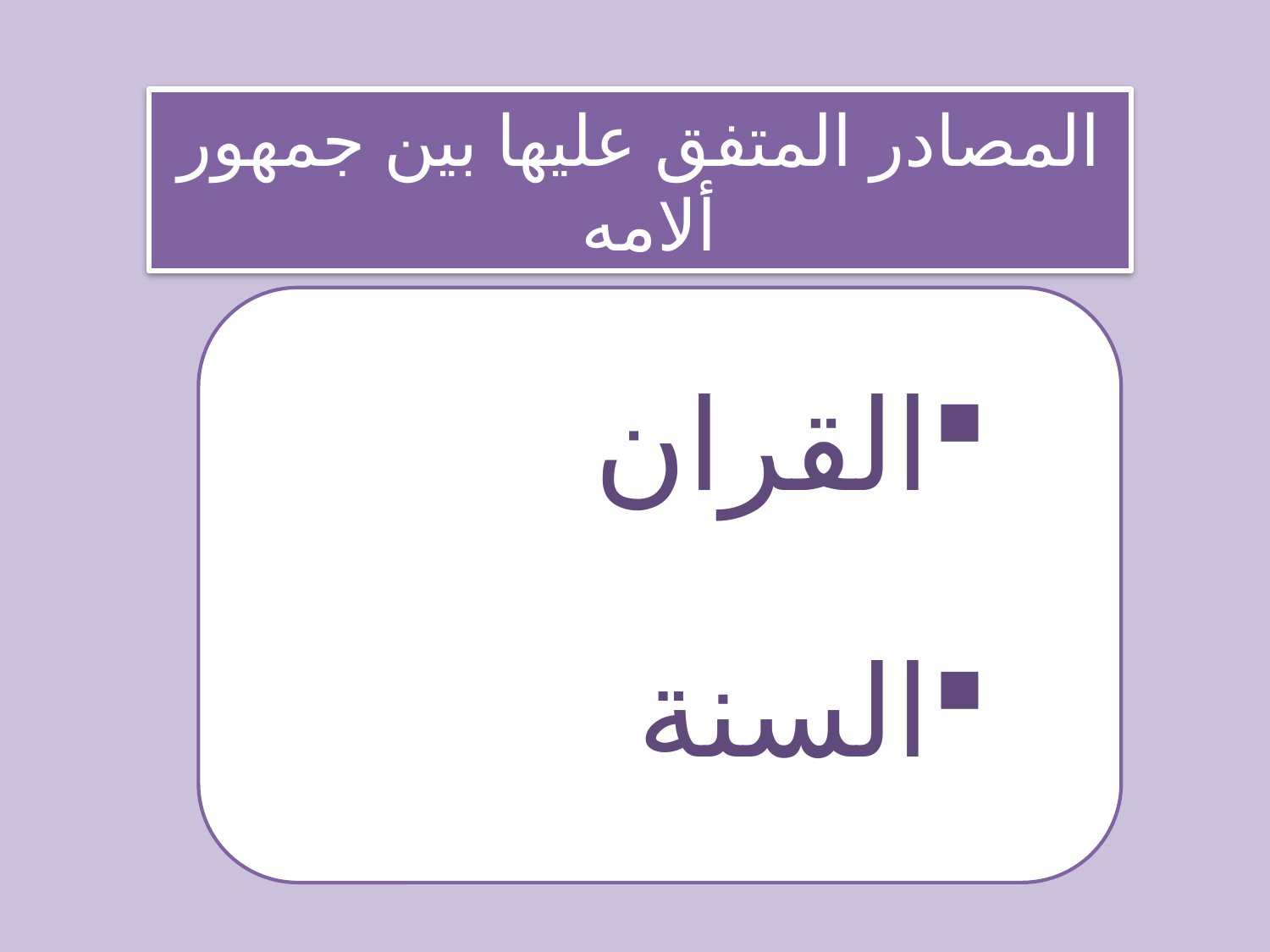

المصادر المتفق عليها بين جمهور ألامه

القران

السنة